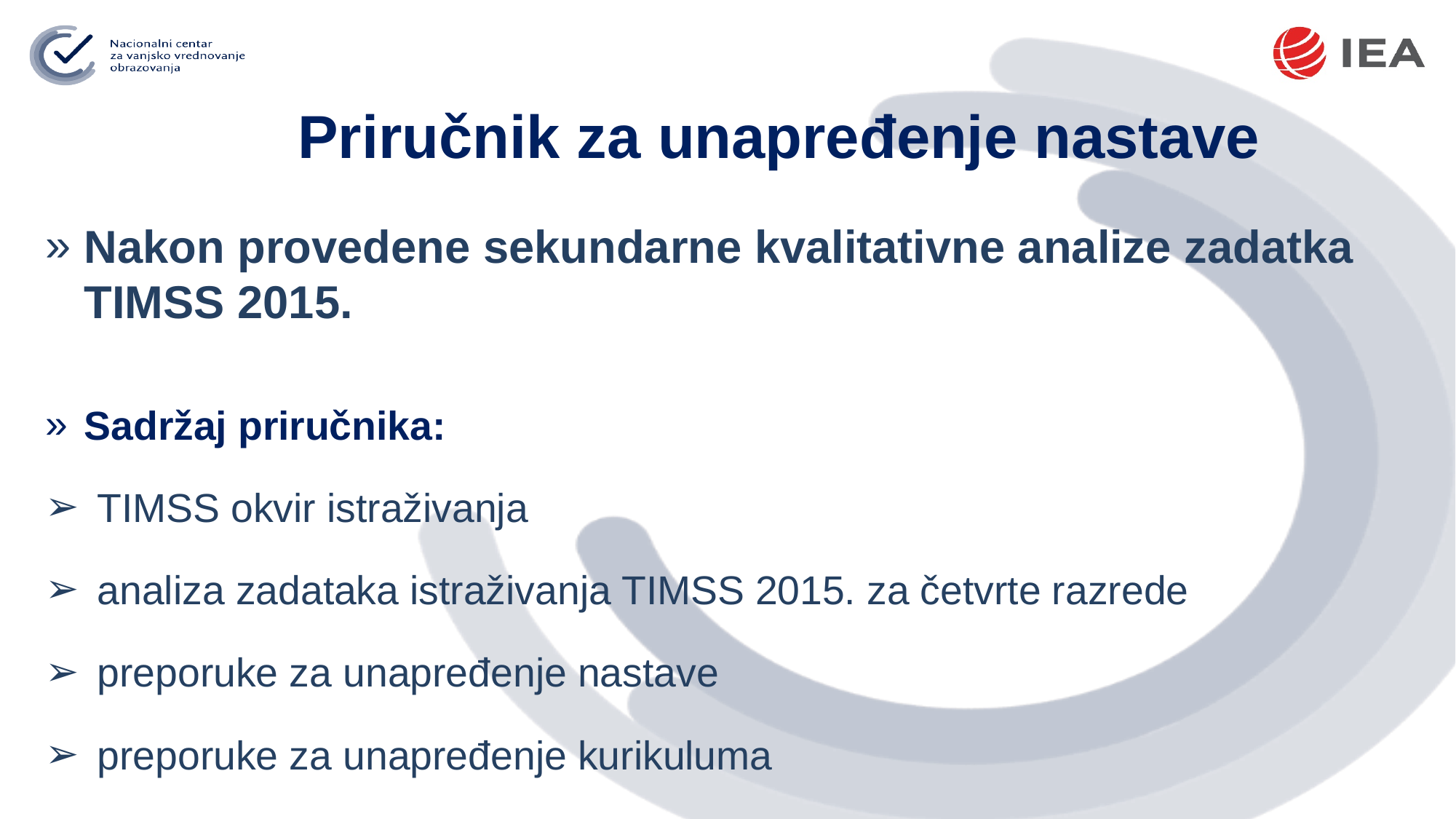

Priručnik za unapređenje nastave
Nakon provedene sekundarne kvalitativne analize zadatka TIMSS 2015.

Sadržaj priručnika:
TIMSS okvir istraživanja
analiza zadataka istraživanja TIMSS 2015. za četvrte razrede
preporuke za unapređenje nastave
preporuke za unapređenje kurikuluma